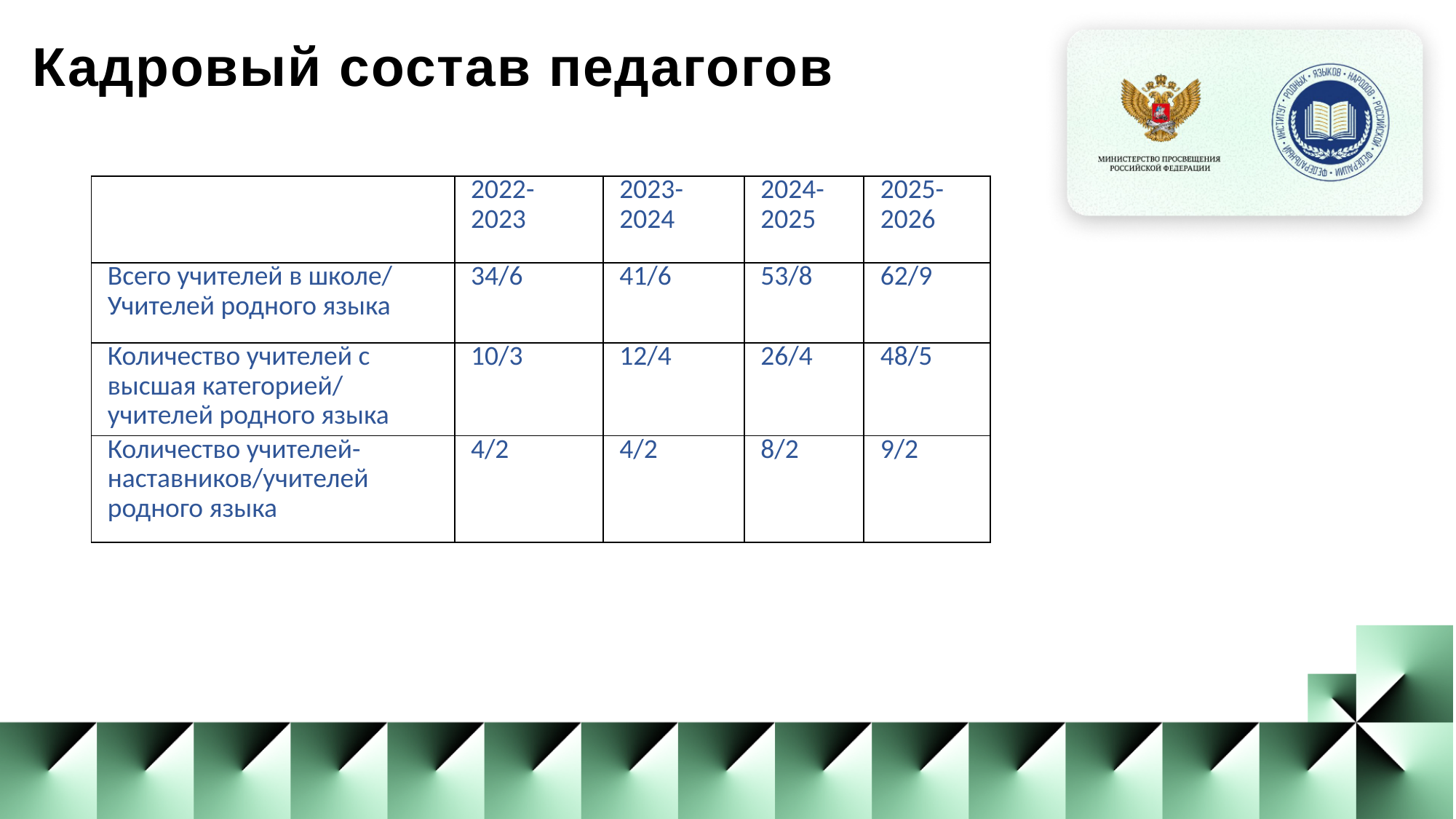

Кадровый состав педагогов
|  | 2022-2023 | 2023-2024 | 2024-2025 | 2025-2026 |
| --- | --- | --- | --- | --- |
| Всего учителей в школе/ Учителей родного языка | 34/6 | 41/6 | 53/8 | 62/9 |
| Количество учителей с высшая категорией/ учителей родного языка | 10/3 | 12/4 | 26/4 | 48/5 |
| Количество учителей- наставников/учителей родного языка | 4/2 | 4/2 | 8/2 | 9/2 |